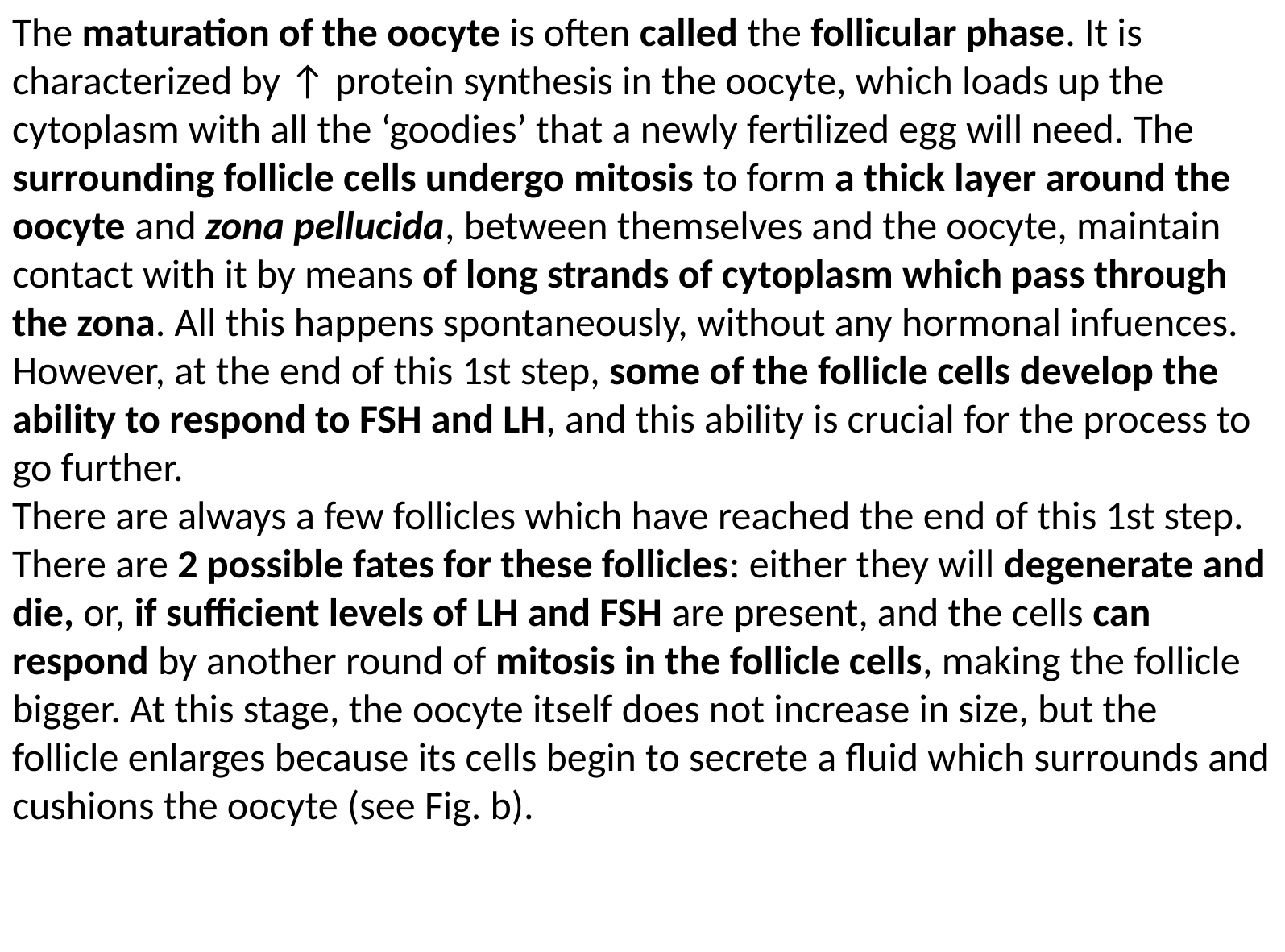

The maturation of the oocyte is often called the follicular phase. It is characterized by ↑ protein synthesis in the oocyte, which loads up the cytoplasm with all the ‘goodies’ that a newly fertilized egg will need. The surrounding follicle cells undergo mitosis to form a thick layer around the oocyte and zona pellucida, between themselves and the oocyte, maintain contact with it by means of long strands of cytoplasm which pass through the zona. All this happens spontaneously, without any hormonal infuences. However, at the end of this 1st step, some of the follicle cells develop the ability to respond to FSH and LH, and this ability is crucial for the process to go further.
There are always a few follicles which have reached the end of this 1st step. There are 2 possible fates for these follicles: either they will degenerate and die, or, if sufficient levels of LH and FSH are present, and the cells can respond by another round of mitosis in the follicle cells, making the follicle bigger. At this stage, the oocyte itself does not increase in size, but the follicle enlarges because its cells begin to secrete a fluid which surrounds and cushions the oocyte (see Fig. b).